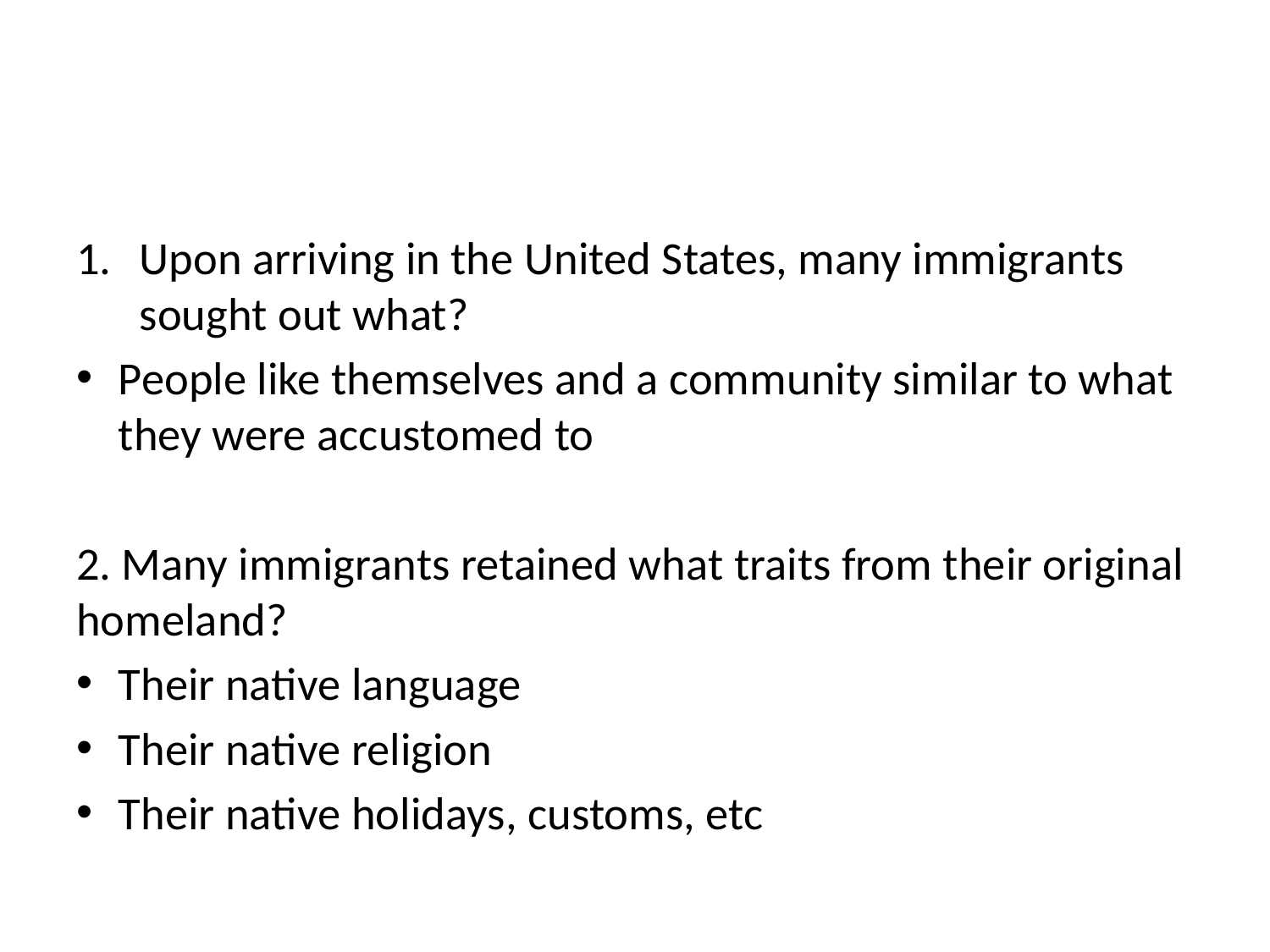

#
Upon arriving in the United States, many immigrants sought out what?
People like themselves and a community similar to what they were accustomed to

2. Many immigrants retained what traits from their original homeland?
Their native language
Their native religion
Their native holidays, customs, etc